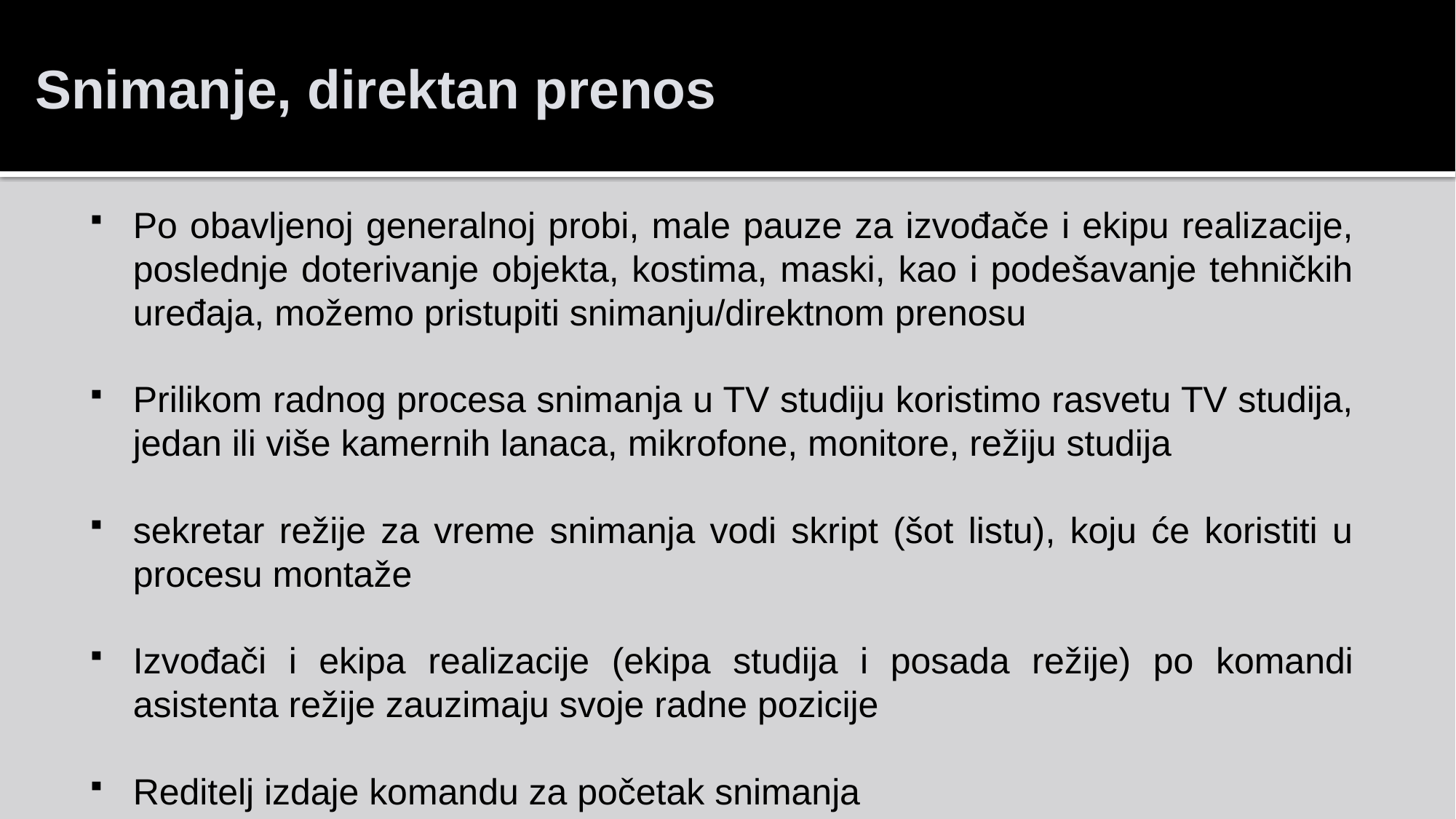

Snimanje, direktan prenos

Po obavljenoj generalnoj probi, male pauze za izvođače i ekipu realizacije, poslednje doterivanje objekta, kostima, maski, kao i podešavanje tehničkih uređaja, možemo pristupiti snimanju/direktnom prenosu

Prilikom radnog procesa snimanja u TV studiju koristimo rasvetu TV studija, jedan ili više kamernih lanaca, mikrofone, monitore, režiju studija

sekretar režije za vreme snimanja vodi skript (šot listu), koju će koristiti u procesu montaže

Izvođači i ekipa realizacije (ekipa studija i posada režije) po komandi asistenta režije zauzimaju svoje radne pozicije

Reditelj izdaje komandu za početak snimanja